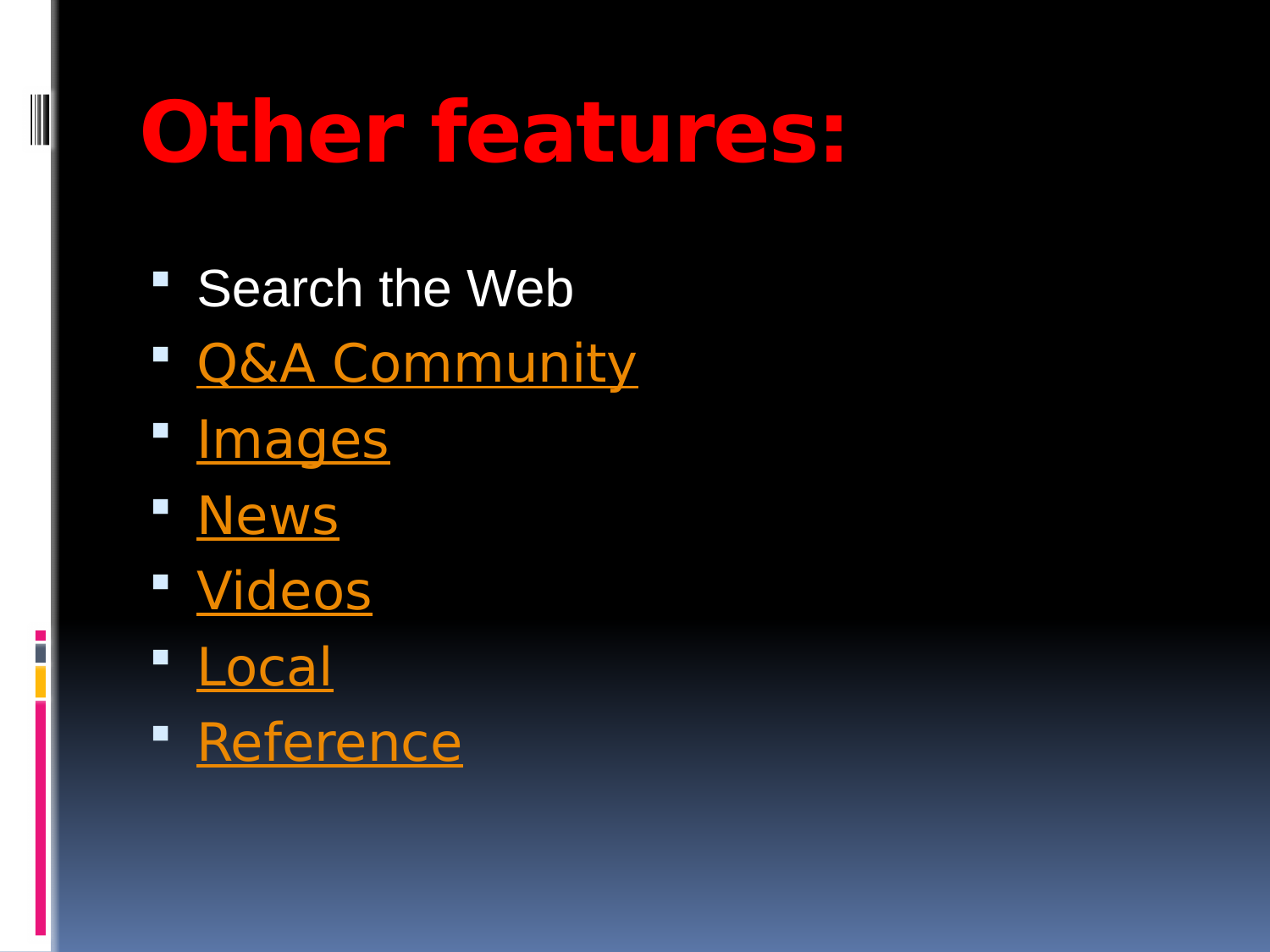

# Other features:
Search the Web
Q&A Community
Images
News
Videos
Local
Reference